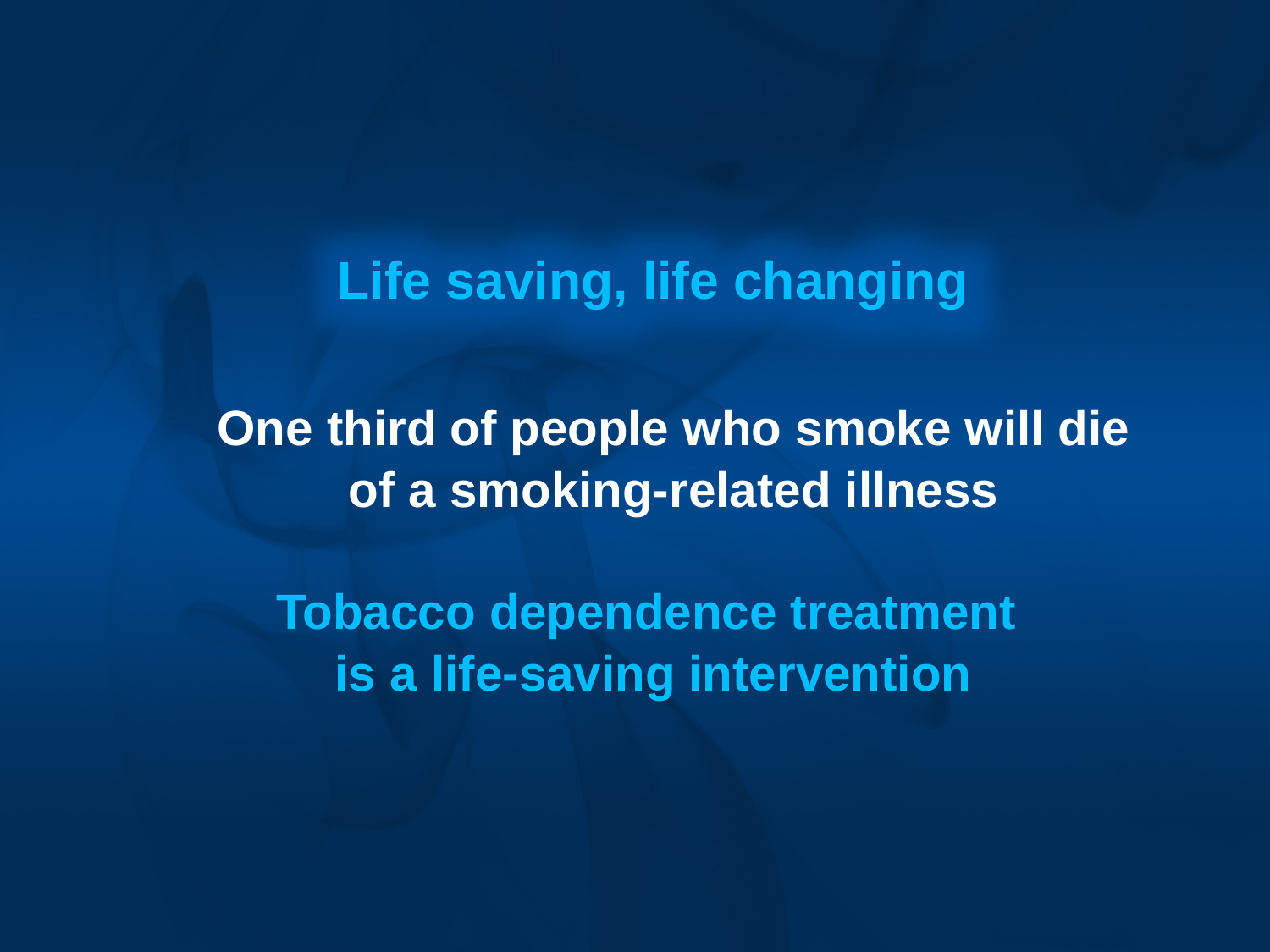

Life saving, life changing
One third of people who smoke will die
of a smoking-related illness
Tobacco dependence treatment
is a life-saving intervention